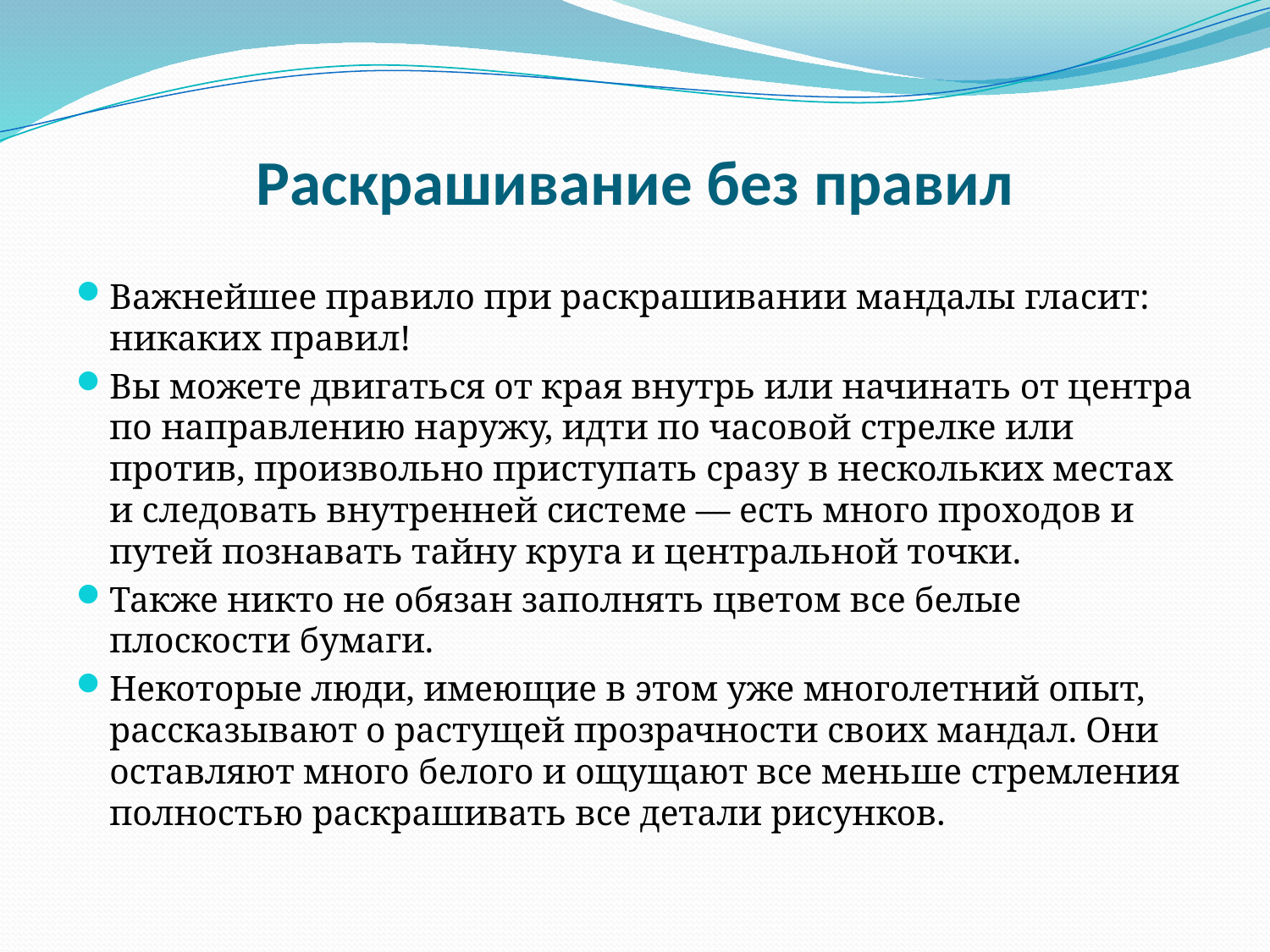

# Раскрашивание без правил
Важнейшее правило при раскрашивании мандалы гласит: никаких правил!
Вы можете двигаться от края внутрь или начинать от центра по направлению наружу, идти по часовой стрелке или против, произвольно приступать сразу в нескольких местах и следовать внутренней системе — есть много проходов и путей познавать тайну круга и центральной точки.
Также никто не обязан заполнять цветом все белые плоскости бумаги.
Некоторые люди, имеющие в этом уже многолетний опыт, рассказывают о растущей прозрачности своих мандал. Они оставляют много белого и ощущают все меньше стремления полностью раскрашивать все детали рисунков.